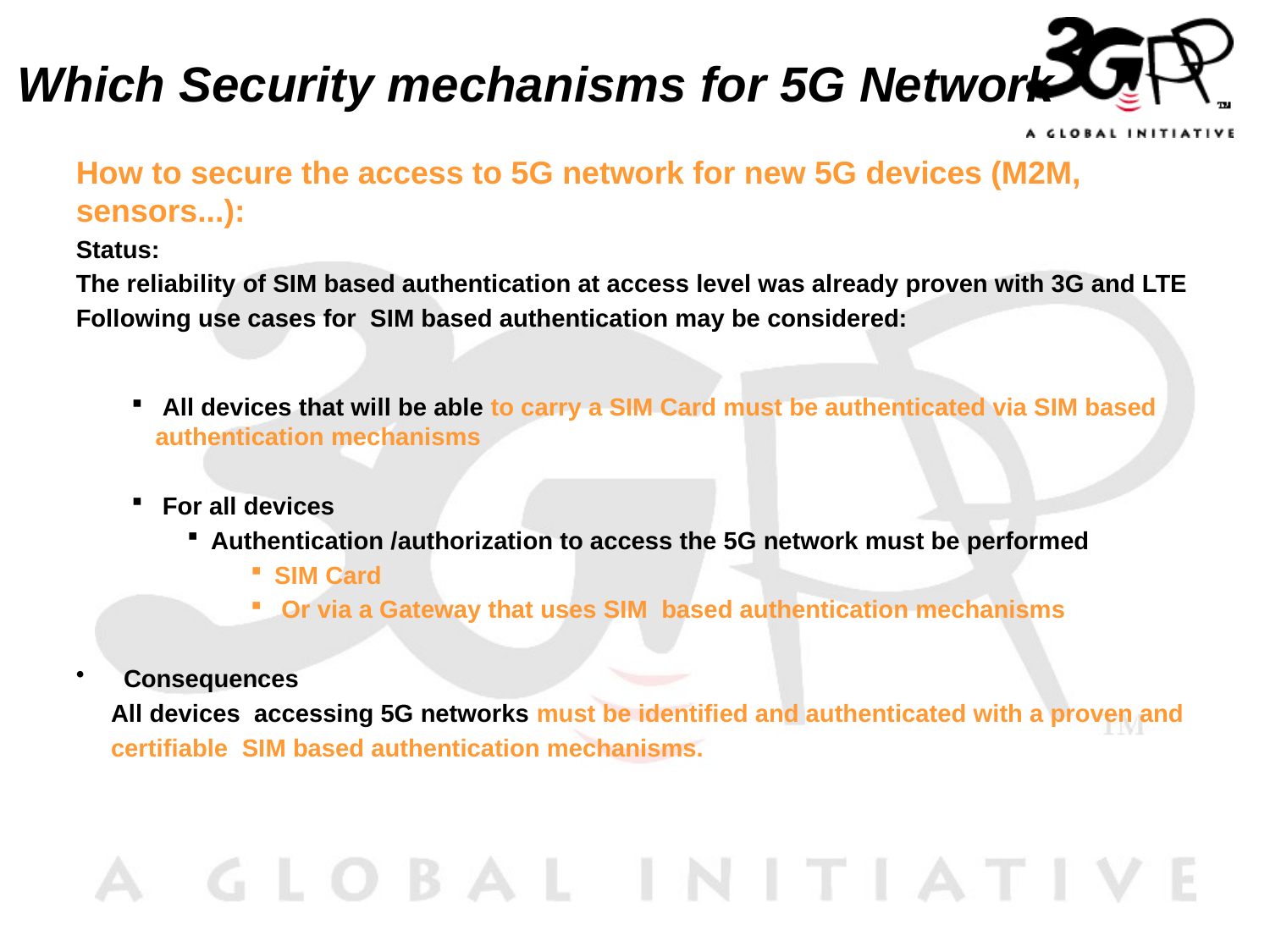

# Which Security mechanisms for 5G Network
How to secure the access to 5G network for new 5G devices (M2M, sensors...):
Status:
The reliability of SIM based authentication at access level was already proven with 3G and LTE
Following use cases for  SIM based authentication may be considered:

 All devices that will be able to carry a SIM Card must be authenticated via SIM based authentication mechanisms

 For all devices
Authentication /authorization to access the 5G network must be performed
SIM Card
 Or via a Gateway that uses SIM  based authentication mechanisms

Consequences
     All devices  accessing 5G networks must be identified and authenticated with a proven and
     certifiable  SIM based authentication mechanisms.